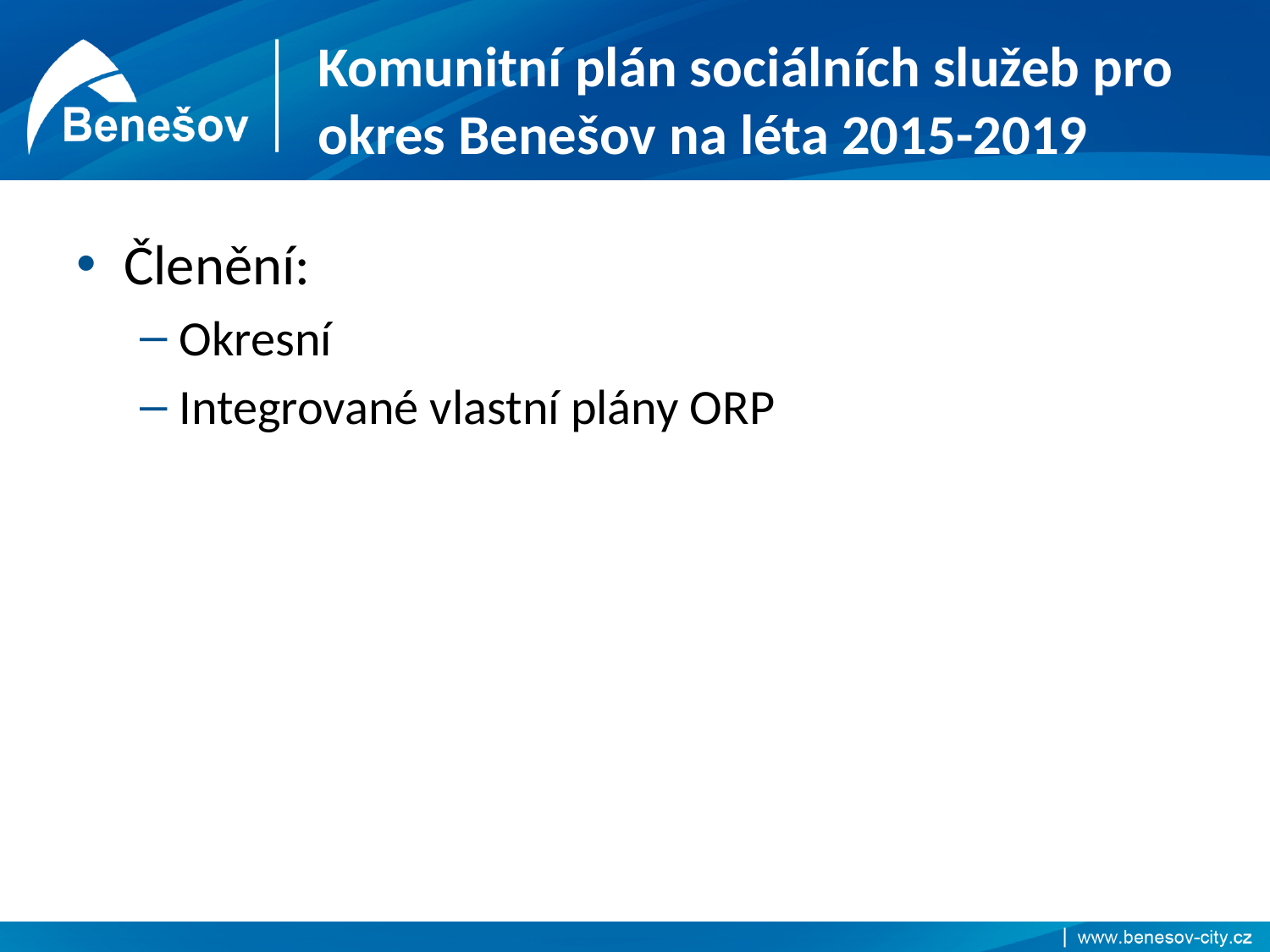

# Komunitní plán sociálních služeb pro okres Benešov na léta 2015-2019
Členění:
Okresní
Integrované vlastní plány ORP